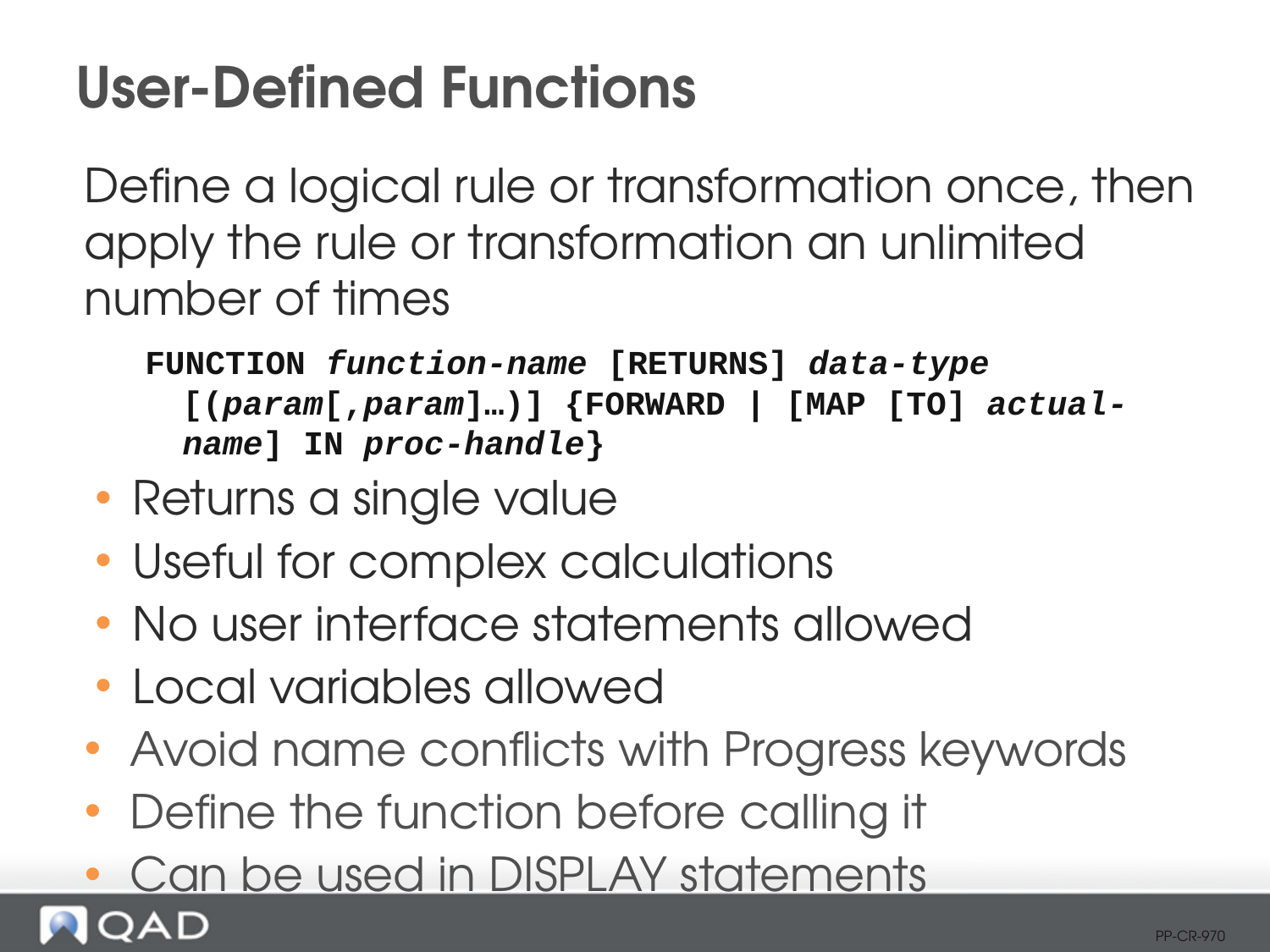

# User-Defined Functions
Define a logical rule or transformation once, then apply the rule or transformation an unlimited number of times
FUNCTION function-name [RETURNS] data-type [(param[,param]…)] {FORWARD | [MAP [TO] actual-name] IN proc-handle}
Returns a single value
Useful for complex calculations
No user interface statements allowed
Local variables allowed
Avoid name conflicts with Progress keywords
Define the function before calling it
Can be used in DISPLAY statements

PP-CR-970